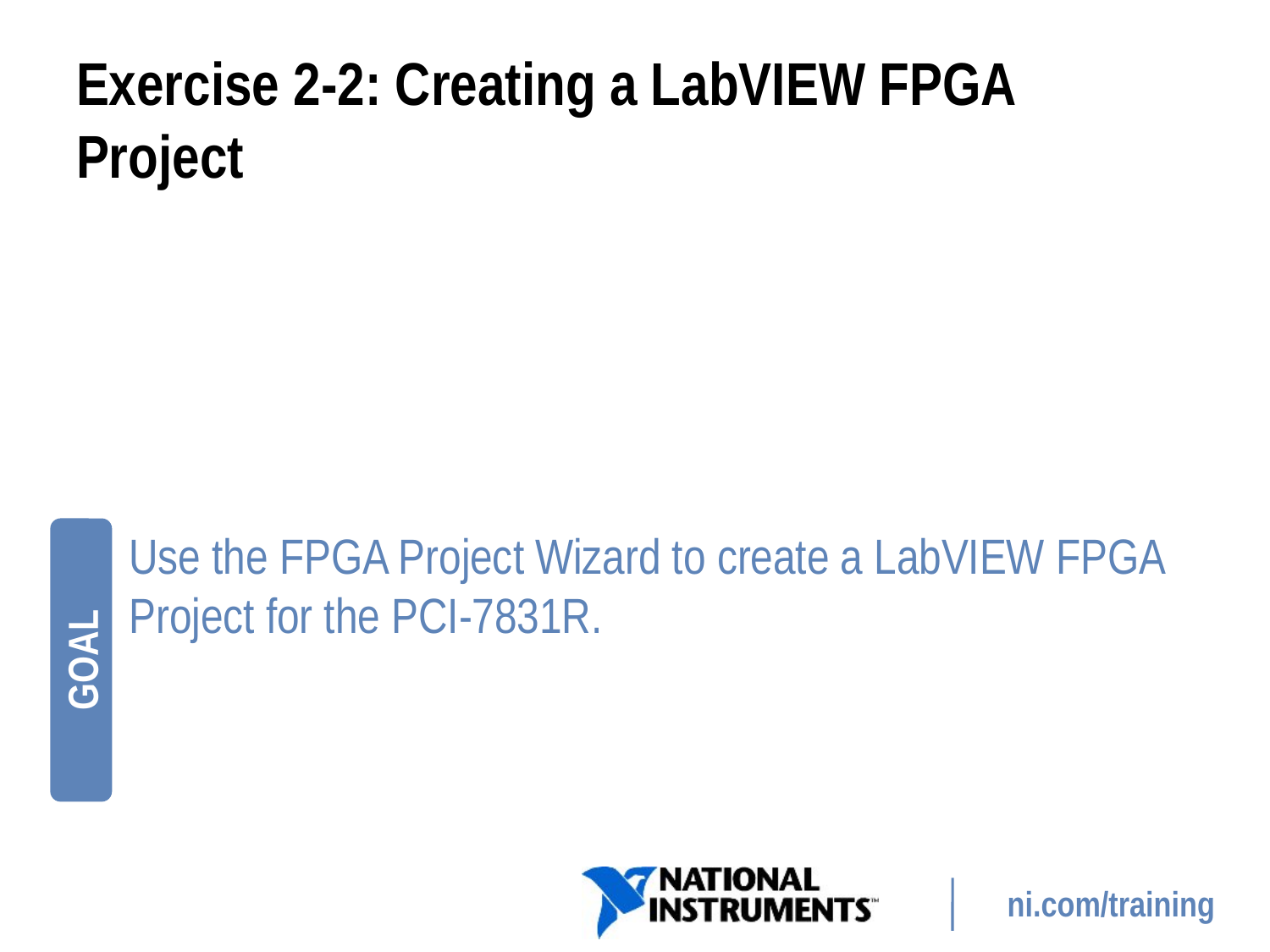

# Exercise 2-2: Creating a LabVIEW FPGA Project
Use the FPGA Project Wizard to create a LabVIEW FPGA Project for the PCI-7831R.